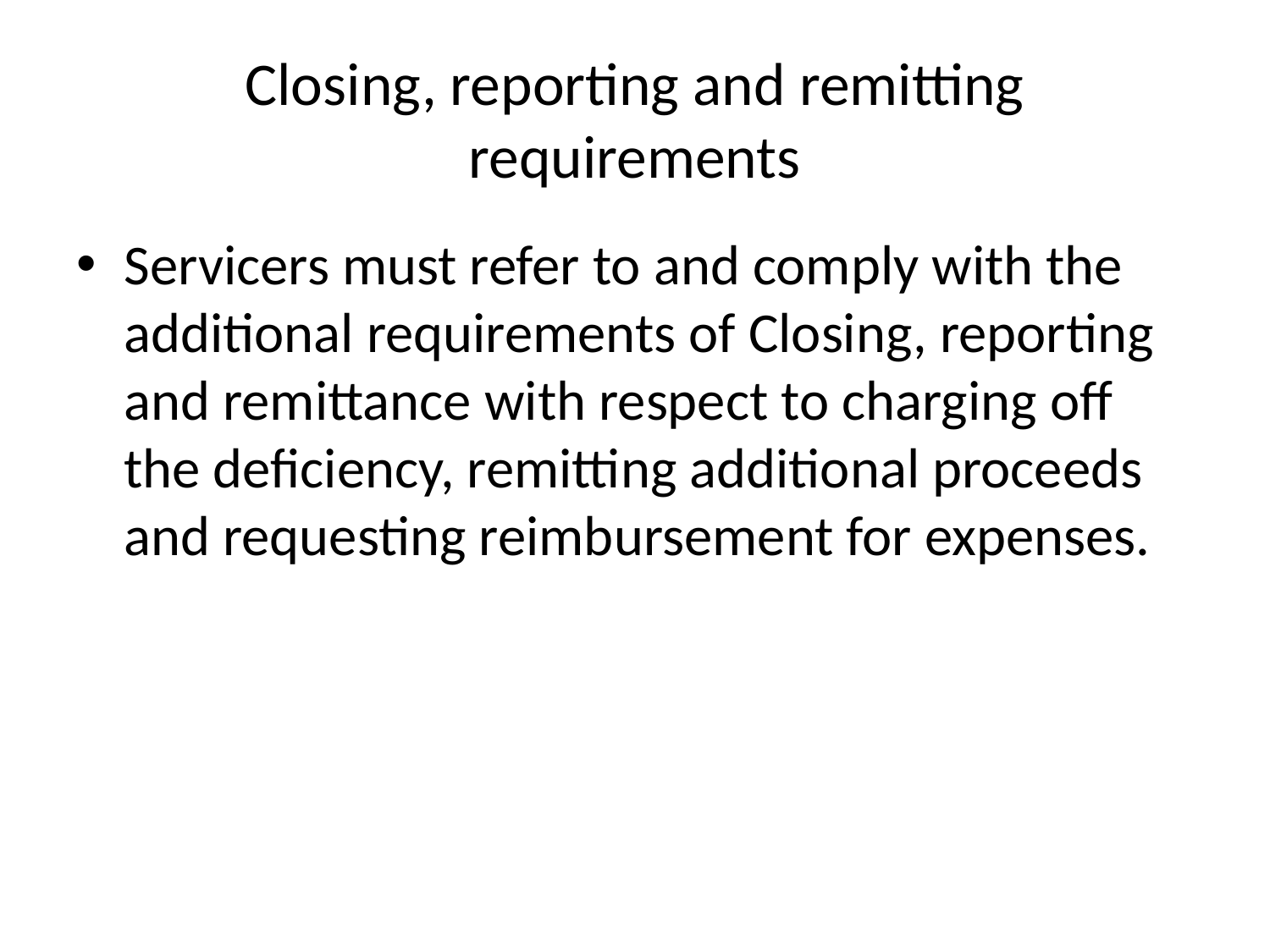

# Closing, reporting and remitting requirements
Servicers must refer to and comply with the additional requirements of Closing, reporting and remittance with respect to charging off the deficiency, remitting additional proceeds and requesting reimbursement for expenses.